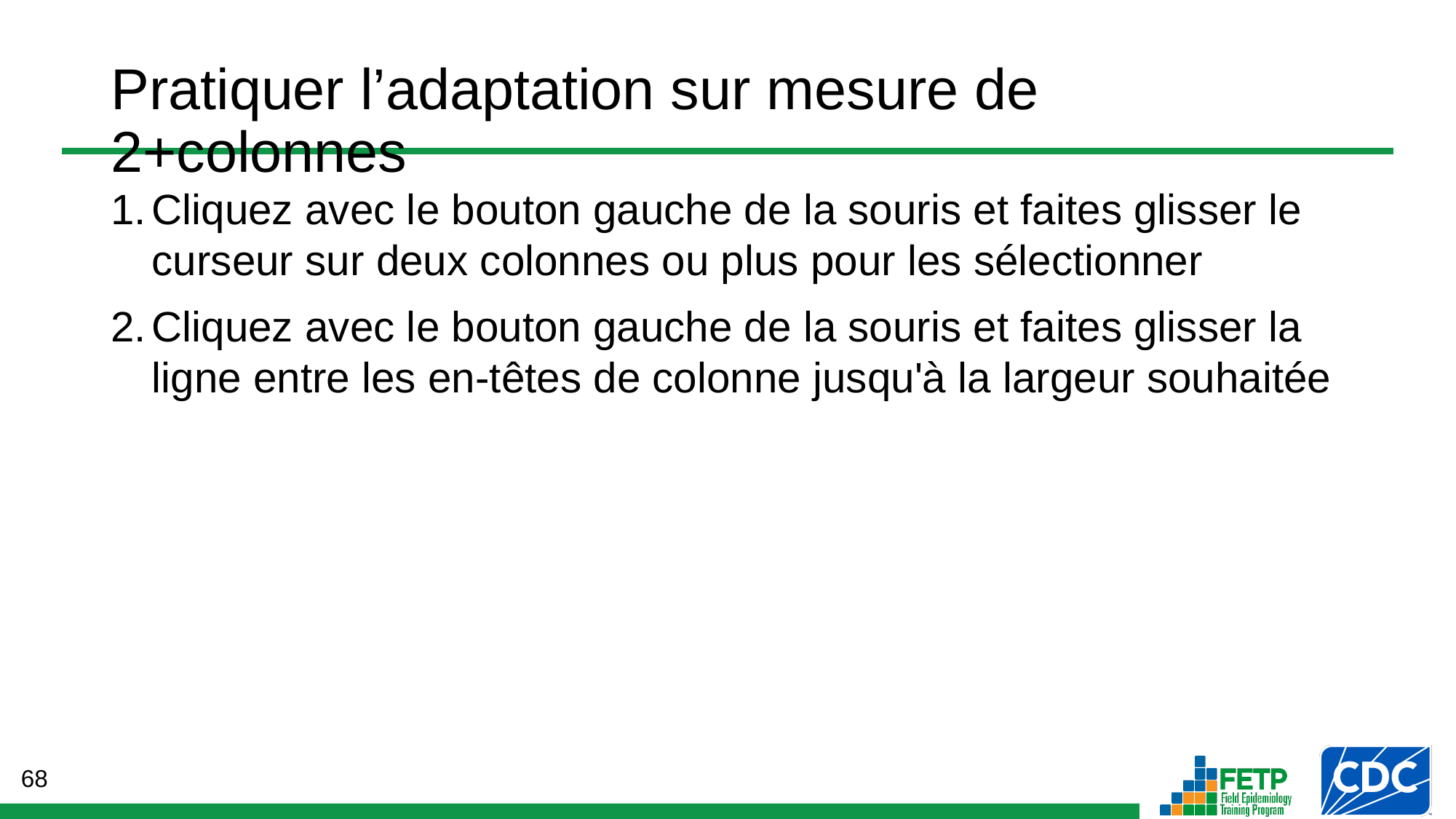

# Pratiquer l’adaptation sur mesure de 2+colonnes
Cliquez avec le bouton gauche de la souris et faites glisser le curseur sur deux colonnes ou plus pour les sélectionner
Cliquez avec le bouton gauche de la souris et faites glisser la ligne entre les en-têtes de colonne jusqu'à la largeur souhaitée